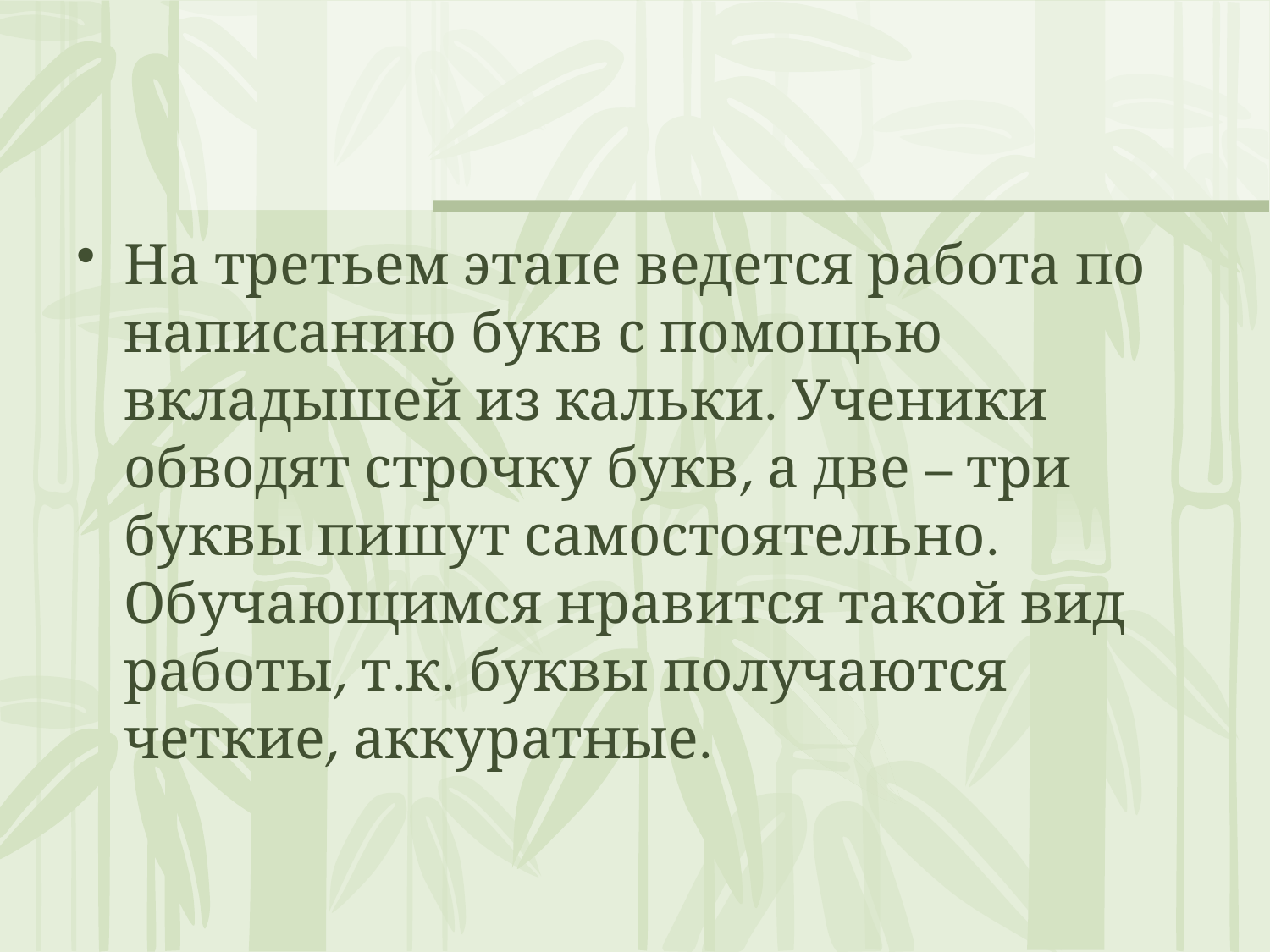

#
На третьем этапе ведется работа по написанию букв с помощью вкладышей из кальки. Ученики обводят строчку букв, а две – три буквы пишут самостоятельно. Обучающимся нравится такой вид работы, т.к. буквы получаются четкие, аккуратные.